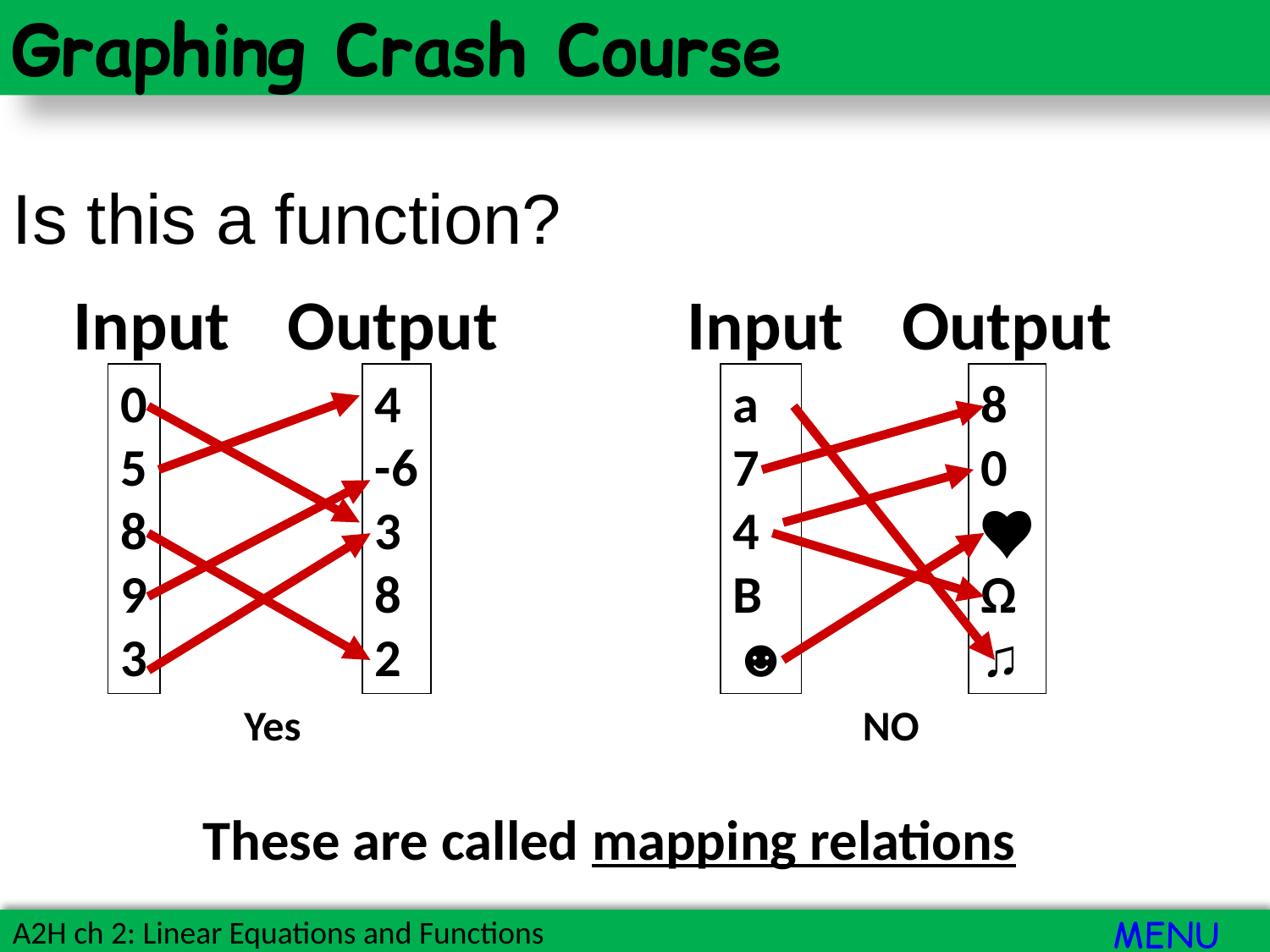

Graphing Crash Course
Is this a function?
Input
Output
Input
Output
0
5
8
9
3
4
-6
3
8
2
a
7
4
Β
☻
8
0
♥
Ω
♫

Yes
NO
These are called mapping relations
MENU
A2H ch 2: Linear Equations and Functions